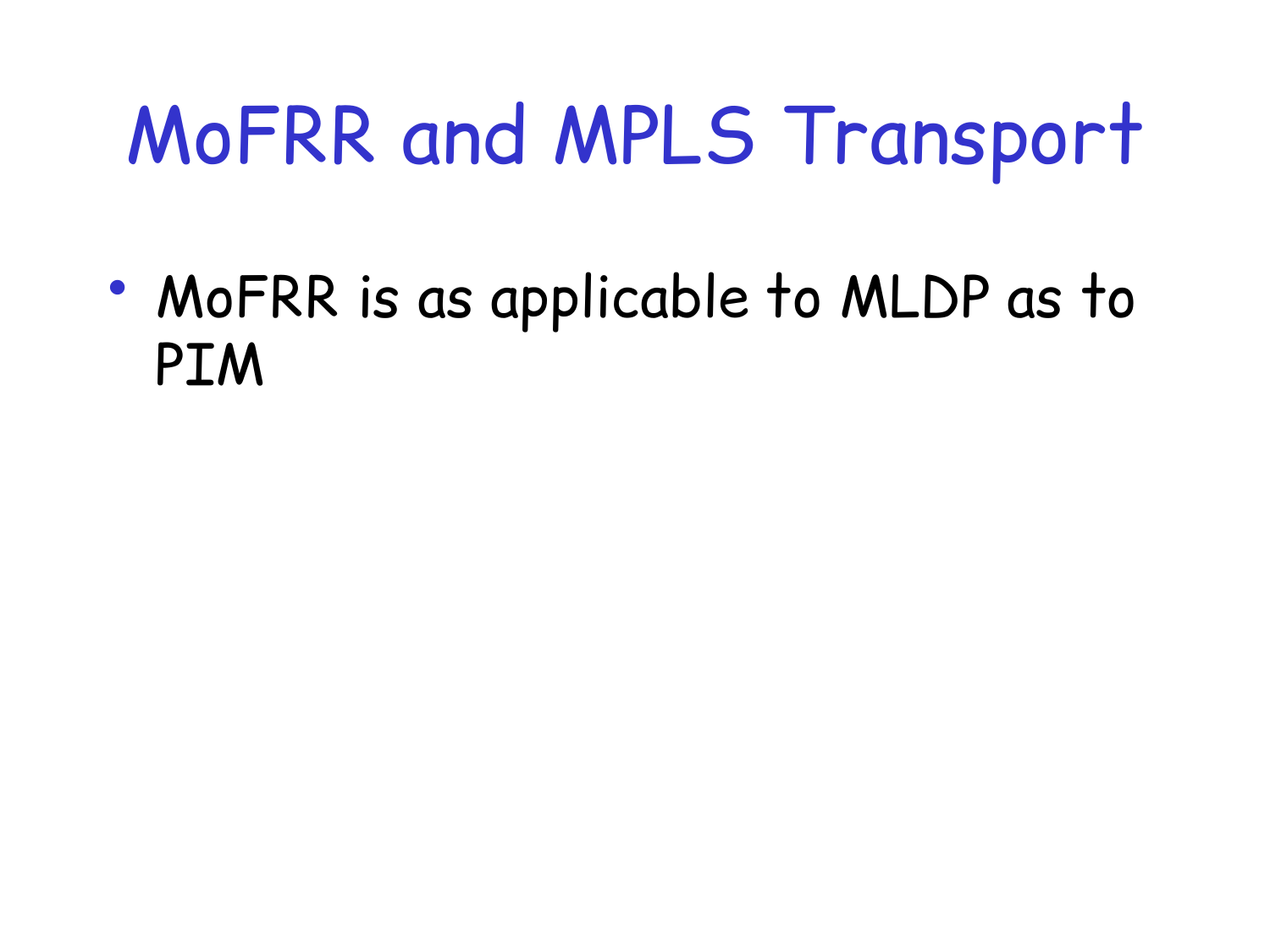

# MoFRR and MPLS Transport
MoFRR is as applicable to MLDP as to PIM